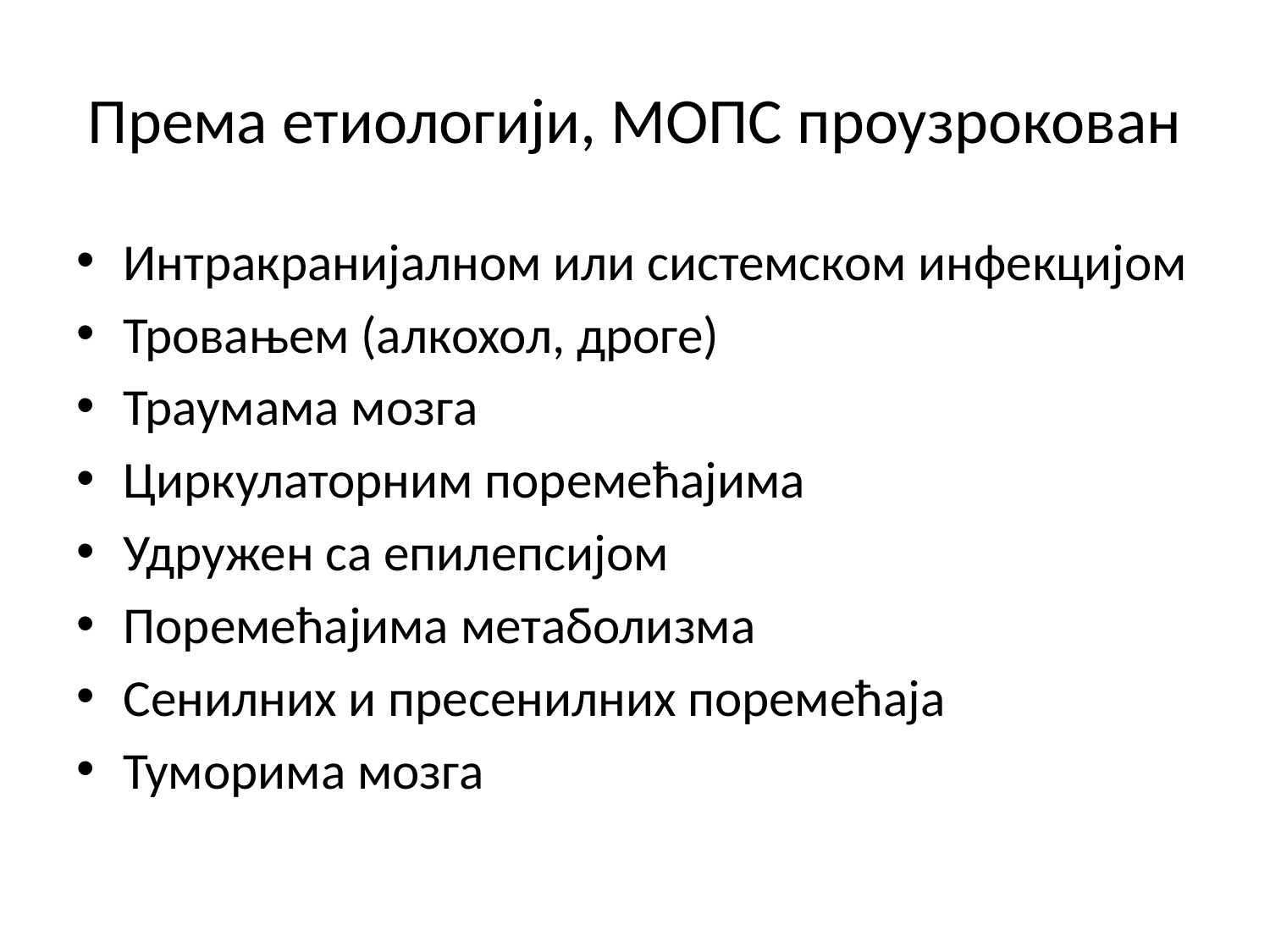

# Према етиологији, МОПС проузрокован
Интракранијалном или системском инфекцијом
Тровањем (алкохол, дроге)
Траумама мозга
Циркулаторним поремећајима
Удружен са епилепсијом
Поремећајима метаболизма
Сенилних и пресенилних поремећаја
Туморима мозга